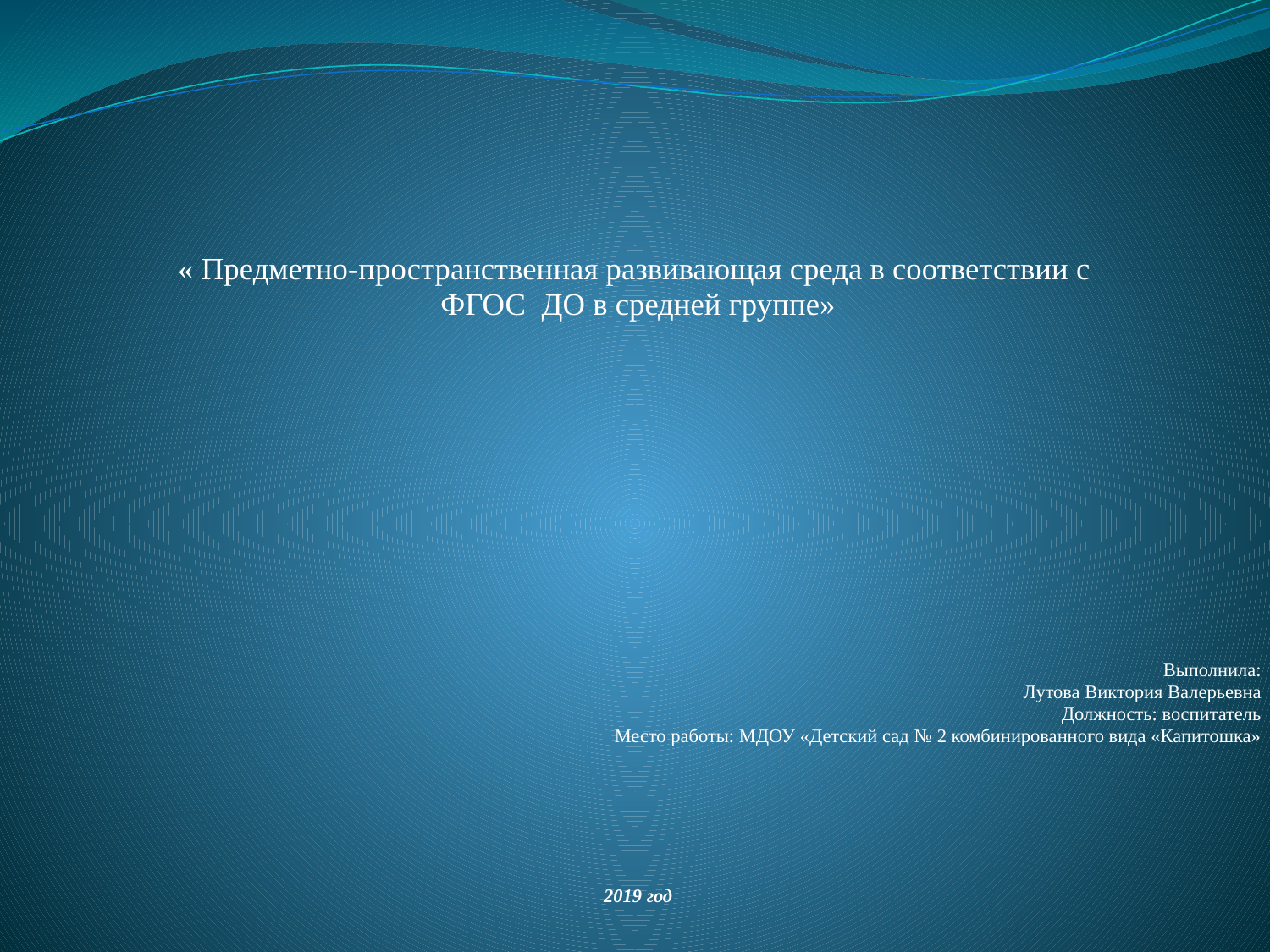

« Предметно-пространственная развивающая среда в соответствии с
ФГОС  ДО в средней группе»

 Выполнила:
Лутова Виктория Валерьевна
                                                                       Должность: воспитатель
Место работы: МДОУ «Детский сад № 2 комбинированного вида «Капитошка»

2019 год